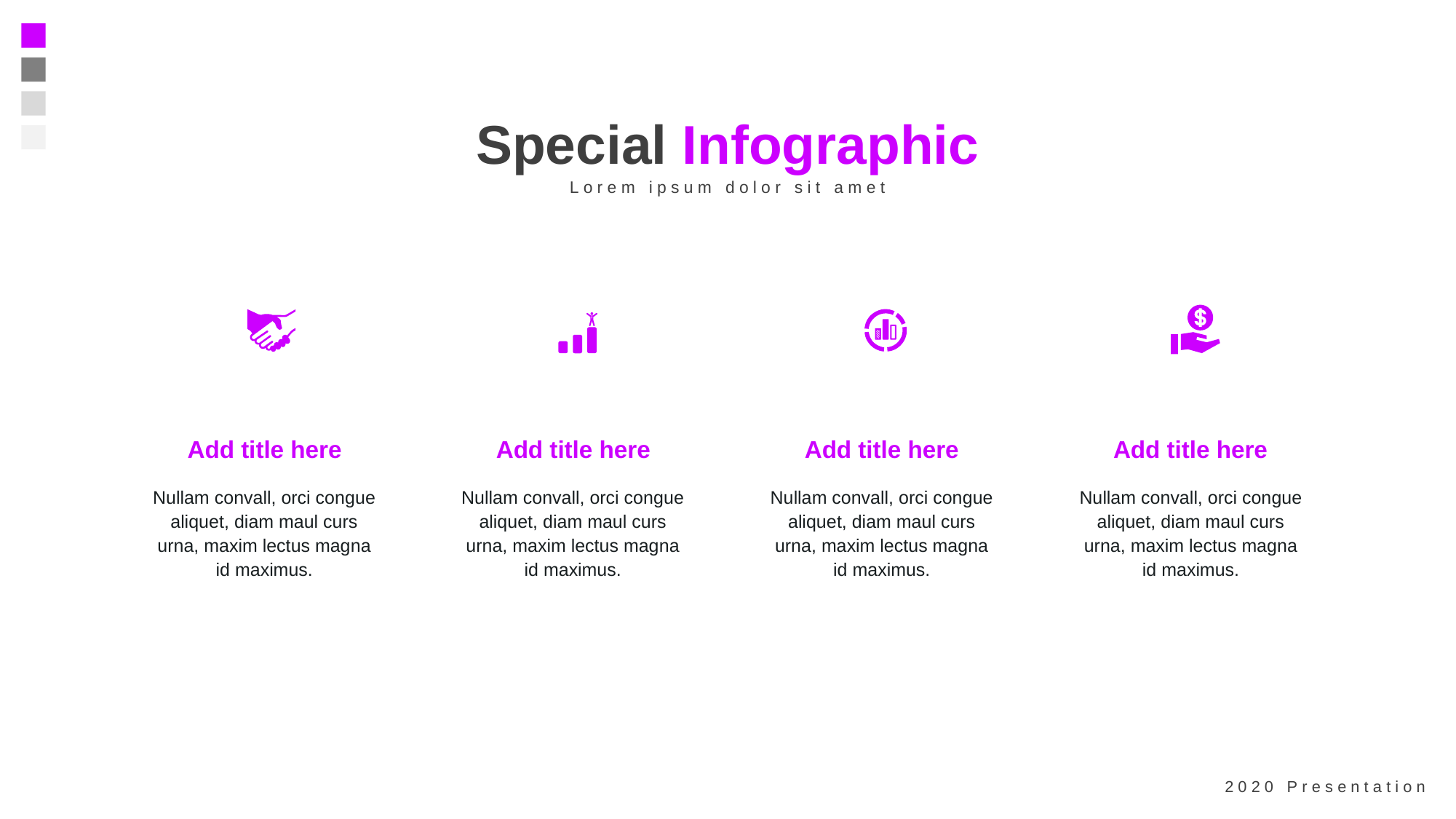

Special Infographic
Lorem ipsum dolor sit amet

Add title here
Add title here
Add title here
Add title here
Nullam convall, orci congue aliquet, diam maul curs urna, maxim lectus magna id maximus.
Nullam convall, orci congue aliquet, diam maul curs urna, maxim lectus magna id maximus.
Nullam convall, orci congue aliquet, diam maul curs urna, maxim lectus magna id maximus.
Nullam convall, orci congue aliquet, diam maul curs urna, maxim lectus magna id maximus.
2020 Presentation